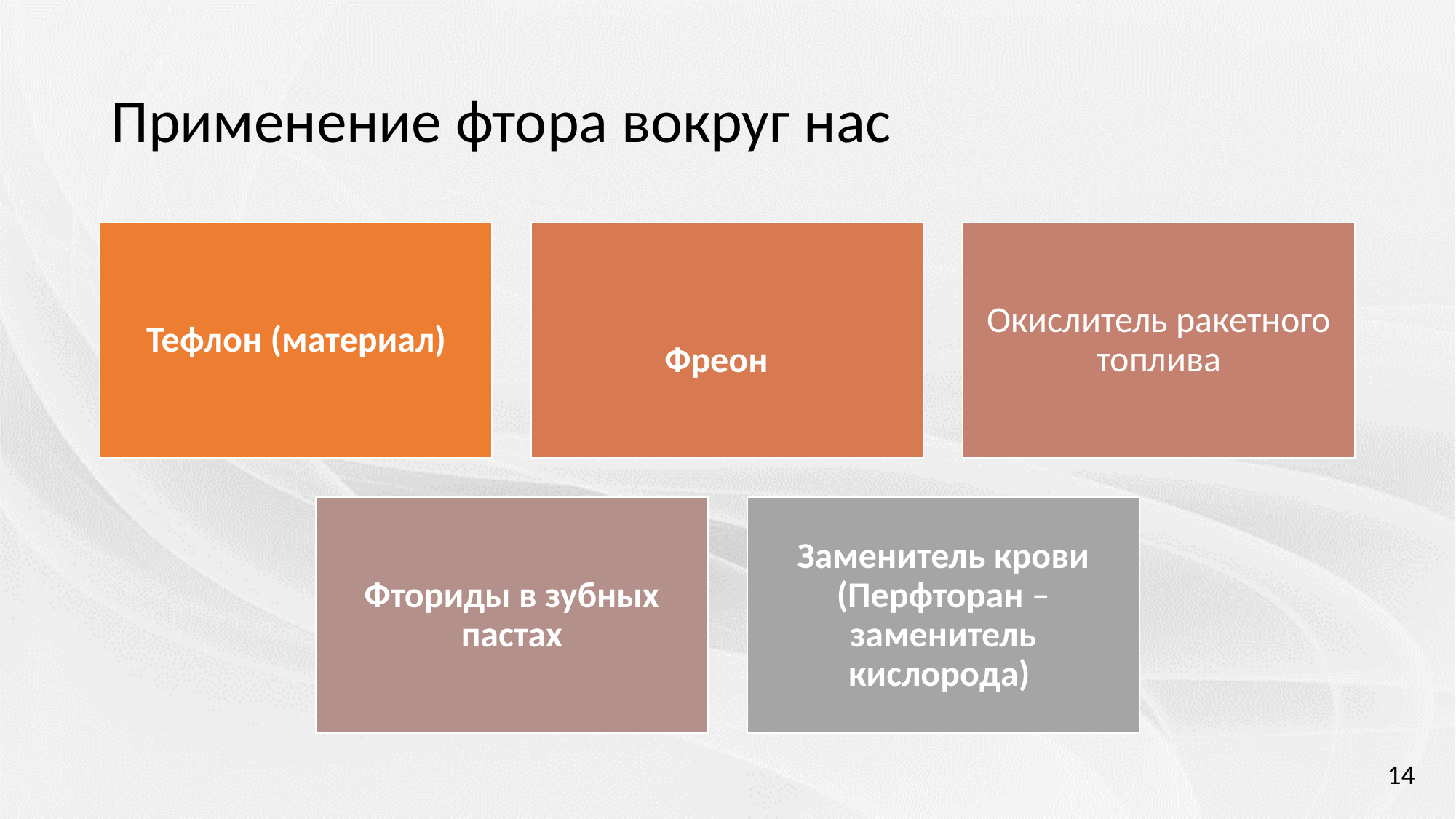

# Применение фтора вокруг нас
Тефлон (материал)
Фреон
Окислитель ракетного топлива
Фториды в зубных пастах
Заменитель крови (Перфторан – заменитель кислорода)
14